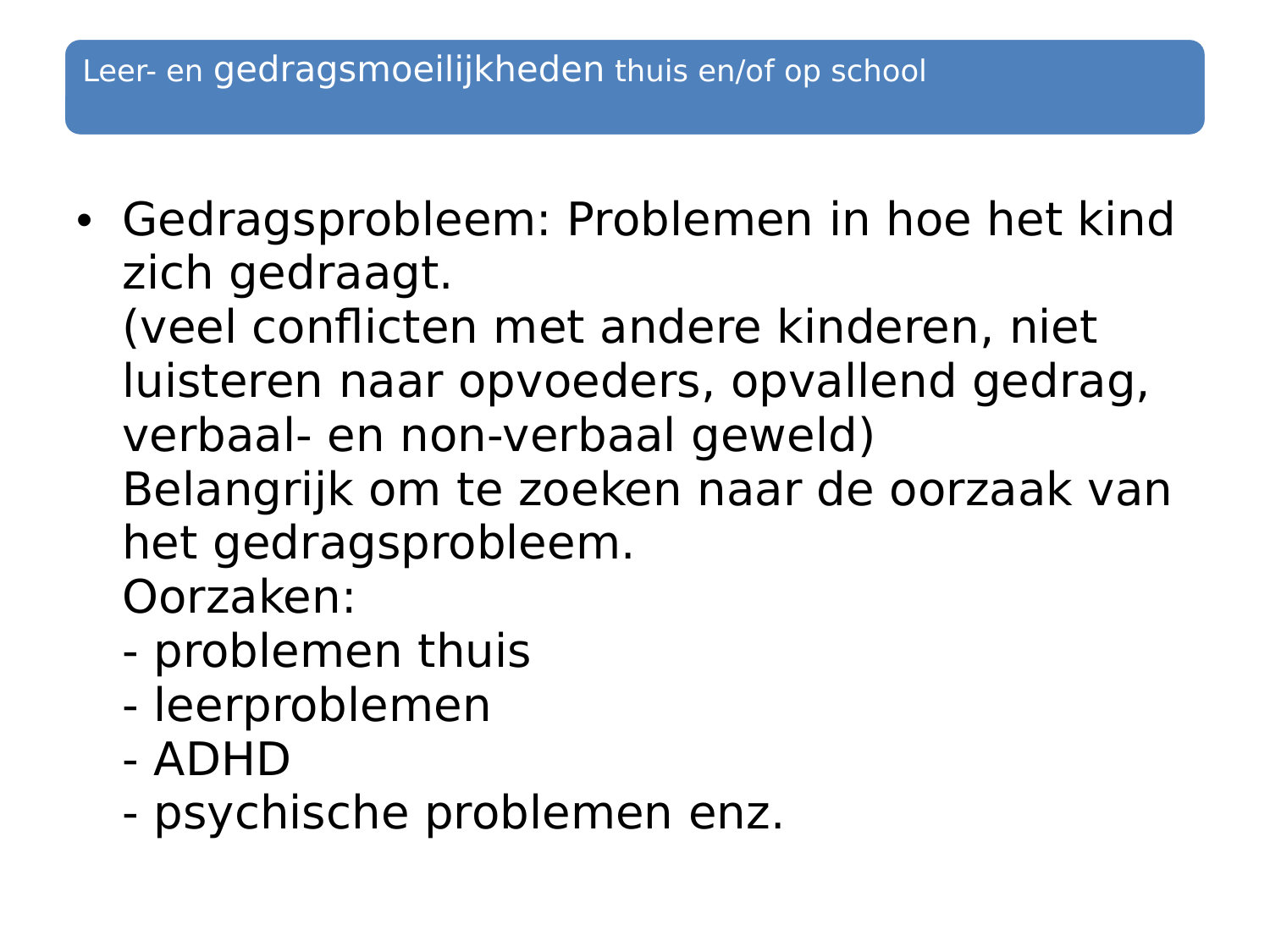

Leer- en gedragsmoeilijkheden thuis en/of op school
Gedragsprobleem: Problemen in hoe het kind zich gedraagt.
(veel conflicten met andere kinderen, niet luisteren naar opvoeders, opvallend gedrag, verbaal- en non-verbaal geweld)
Belangrijk om te zoeken naar de oorzaak van het gedragsprobleem.
Oorzaken:
- problemen thuis
- leerproblemen
- ADHD
- psychische problemen enz.